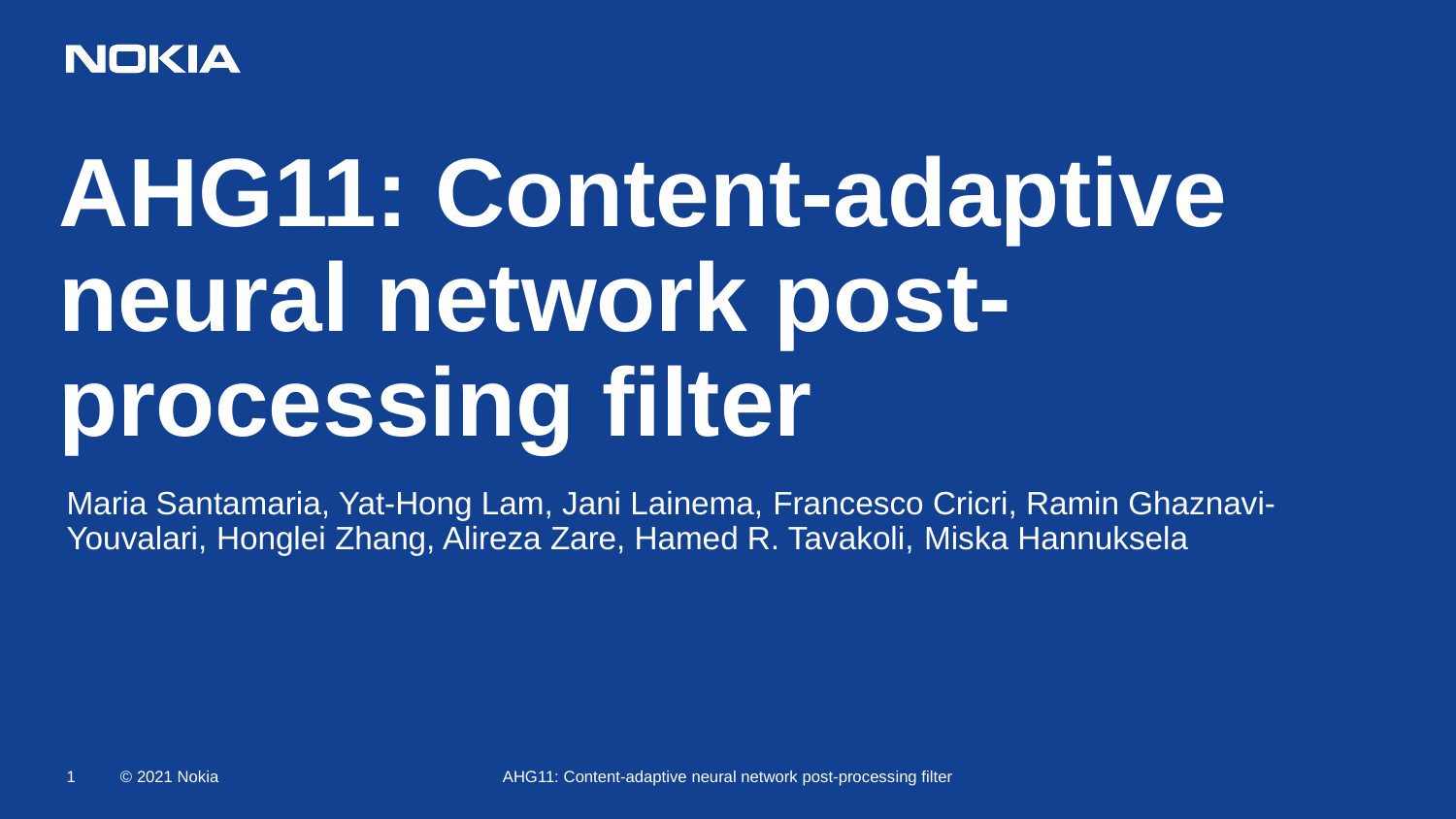

AHG11: Content-adaptive neural network post-processing filter
Maria Santamaria, Yat-Hong Lam, Jani Lainema, Francesco Cricri, Ramin Ghaznavi-Youvalari, Honglei Zhang, Alireza Zare, Hamed R. Tavakoli, Miska Hannuksela
AHG11: Content-adaptive neural network post-processing filter